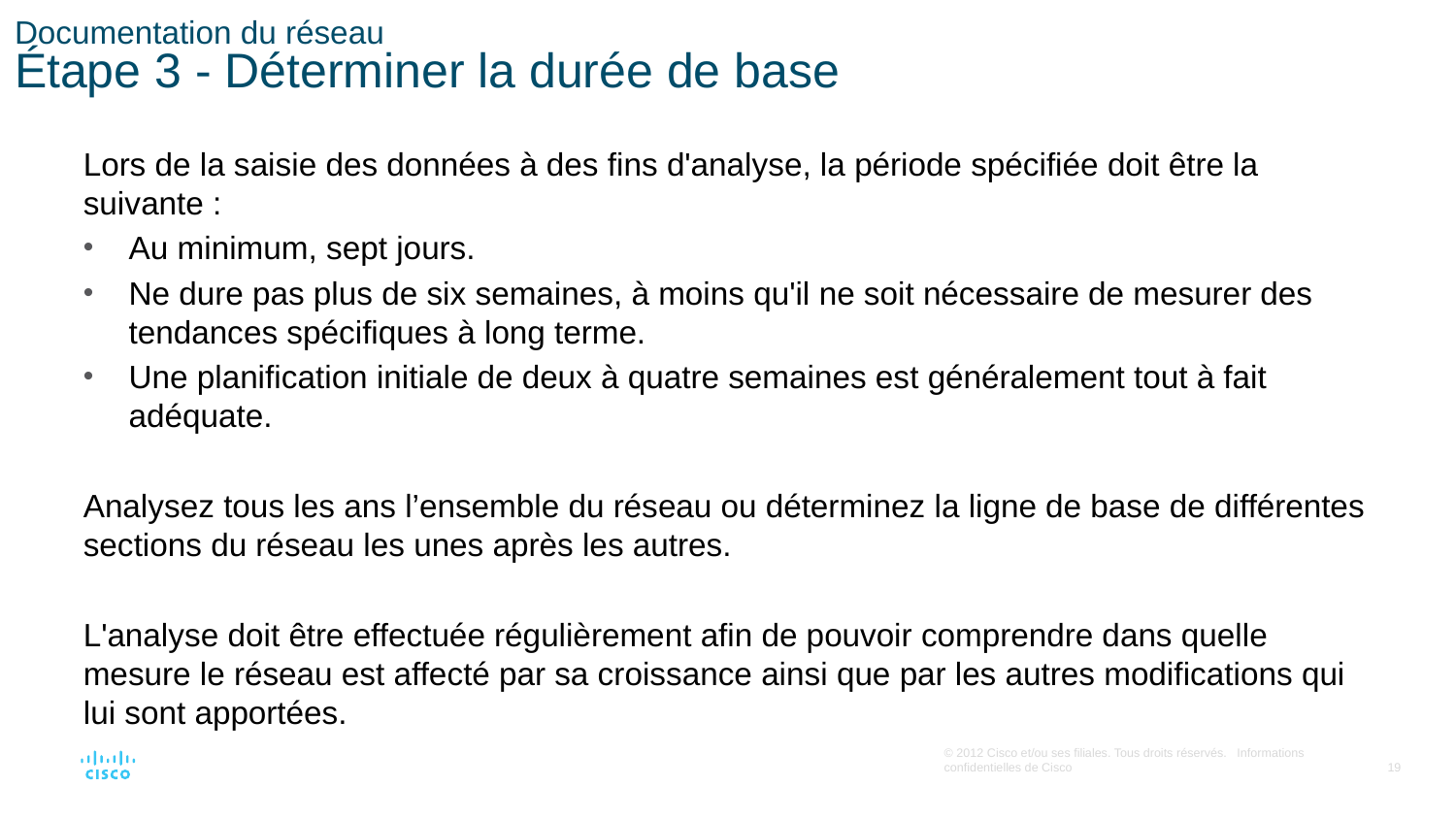

# Documentation du réseau Étape 3 - Déterminer la durée de base
Lors de la saisie des données à des fins d'analyse, la période spécifiée doit être la suivante :
Au minimum, sept jours.
Ne dure pas plus de six semaines, à moins qu'il ne soit nécessaire de mesurer des tendances spécifiques à long terme.
Une planification initiale de deux à quatre semaines est généralement tout à fait adéquate.

Analysez tous les ans l’ensemble du réseau ou déterminez la ligne de base de différentes sections du réseau les unes après les autres.

L'analyse doit être effectuée régulièrement afin de pouvoir comprendre dans quelle mesure le réseau est affecté par sa croissance ainsi que par les autres modifications qui lui sont apportées.